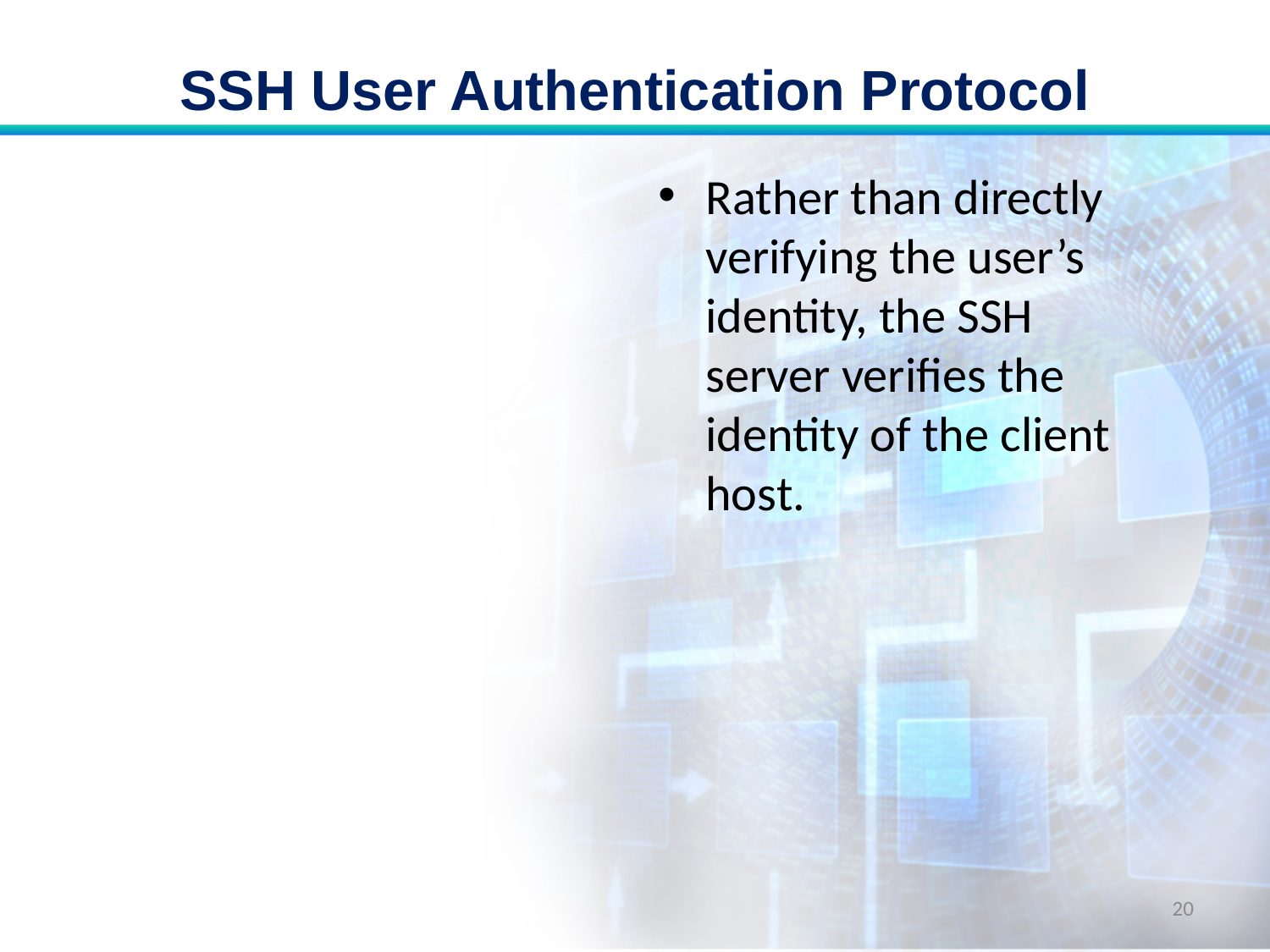

# SSH User Authentication Protocol
Rather than directly verifying the user’s identity, the SSH server verifies the identity of the client host.

20